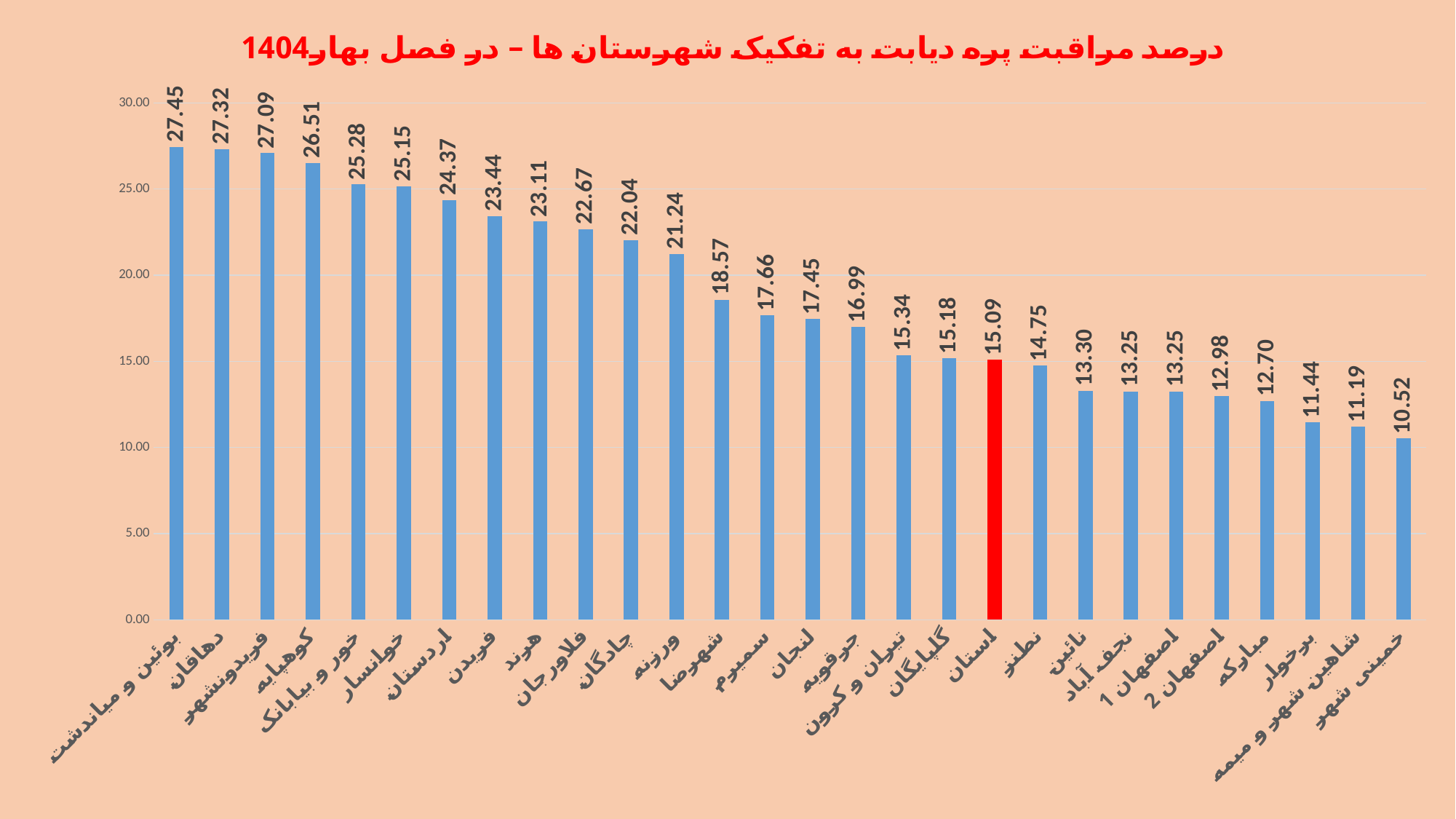

### Chart: درصد مراقبت پره دیابت به تفکیک شهرستان ها – در فصل بهار1404

| Category | درصد مراقبت پره دیابتدر فصل بهار1404 |
|---|---|
| بوئین و میاندشت | 27.454242928452576 |
| دهاقان | 27.31958762886598 |
| فریدونشهر | 27.091295116772823 |
| کوهپایه | 26.51282051282051 |
| خور و بیابانک | 25.276645311589984 |
| خوانسار | 25.149521531100476 |
| اردستان | 24.366197183098592 |
| فریدن | 23.442906574394463 |
| هرند | 23.113456464379947 |
| فلاورجان | 22.668684443980588 |
| چادگان | 22.039897039897042 |
| ورزنه | 21.23943661971831 |
| شهرضا | 18.57368960059585 |
| سمیرم | 17.655118418477198 |
| لنجان | 17.451387371640813 |
| جرقویه | 16.99232379623168 |
| تیران و کرون | 15.339578454332553 |
| گلپایگان | 15.184214583012178 |
| استان | 15.089090504431615 |
| نطنز | 14.746543778801843 |
| نائین | 13.301351940689054 |
| نجف آباد | 13.25366648560565 |
| اصفهان 1 | 13.248693353625567 |
| اصفهان 2 | 12.97831178087771 |
| مبارکه | 12.701788303528275 |
| برخوار | 11.444481382978724 |
| شاهین شهر و میمه | 11.19084692979487 |
| خمینی شهر | 10.52289896128423 |